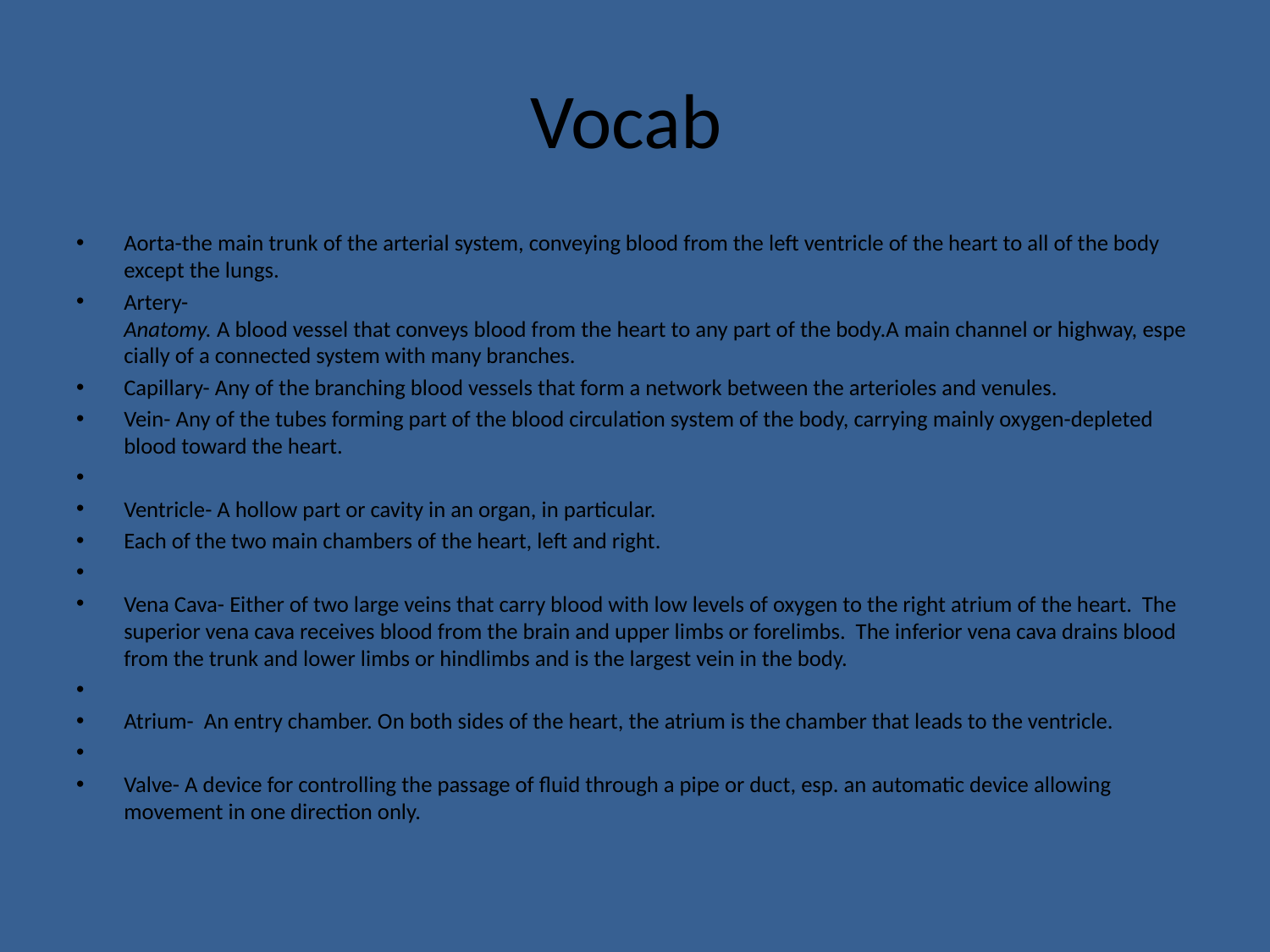

# Vocab
Aorta-the main trunk of the arterial system, conveying blood from the left ventricle of the heart to all of the body except the lungs.
Artery- Anatomy. A blood vessel that conveys blood from the heart to any part of the body.A main channel or highway, especially of a connected system with many branches.
Capillary- Any of the branching blood vessels that form a network between the arterioles and venules.
Vein- Any of the tubes forming part of the blood circulation system of the body, carrying mainly oxygen-depleted blood toward the heart.

Ventricle- A hollow part or cavity in an organ, in particular.
Each of the two main chambers of the heart, left and right.

Vena Cava- Either of two large veins that carry blood with low levels of oxygen to the right atrium of the heart.  The superior vena cava receives blood from the brain and upper limbs or forelimbs.  The inferior vena cava drains blood from the trunk and lower limbs or hindlimbs and is the largest vein in the body.

Atrium-  An entry chamber. On both sides of the heart, the atrium is the chamber that leads to the ventricle.

Valve- A device for controlling the passage of fluid through a pipe or duct, esp. an automatic device allowing movement in one direction only.